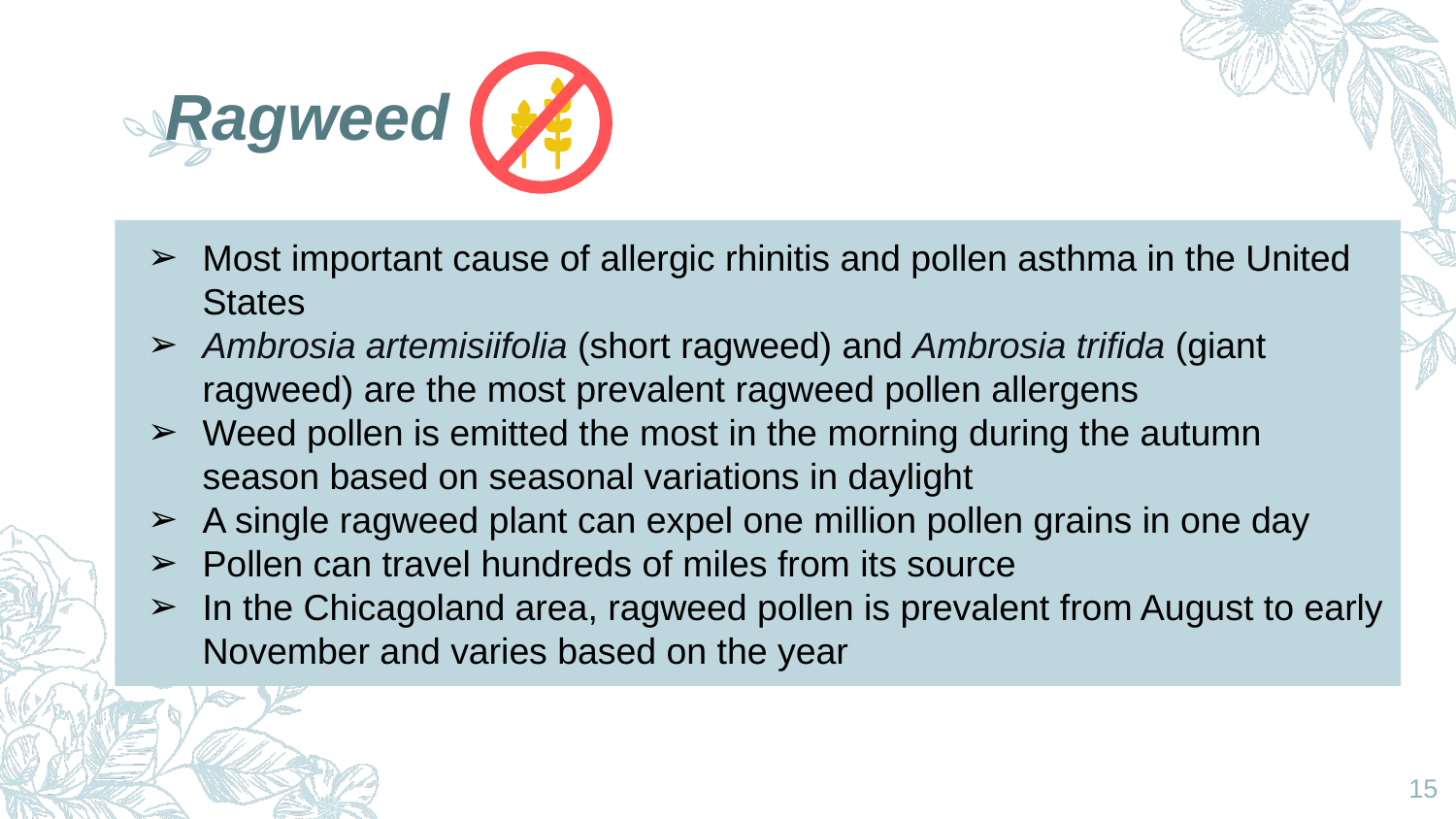

# Ragweed
Most important cause of allergic rhinitis and pollen asthma in the United States
Ambrosia artemisiifolia (short ragweed) and Ambrosia trifida (giant ragweed) are the most prevalent ragweed pollen allergens
Weed pollen is emitted the most in the morning during the autumn season based on seasonal variations in daylight
A single ragweed plant can expel one million pollen grains in one day
Pollen can travel hundreds of miles from its source
In the Chicagoland area, ragweed pollen is prevalent from August to early November and varies based on the year
15